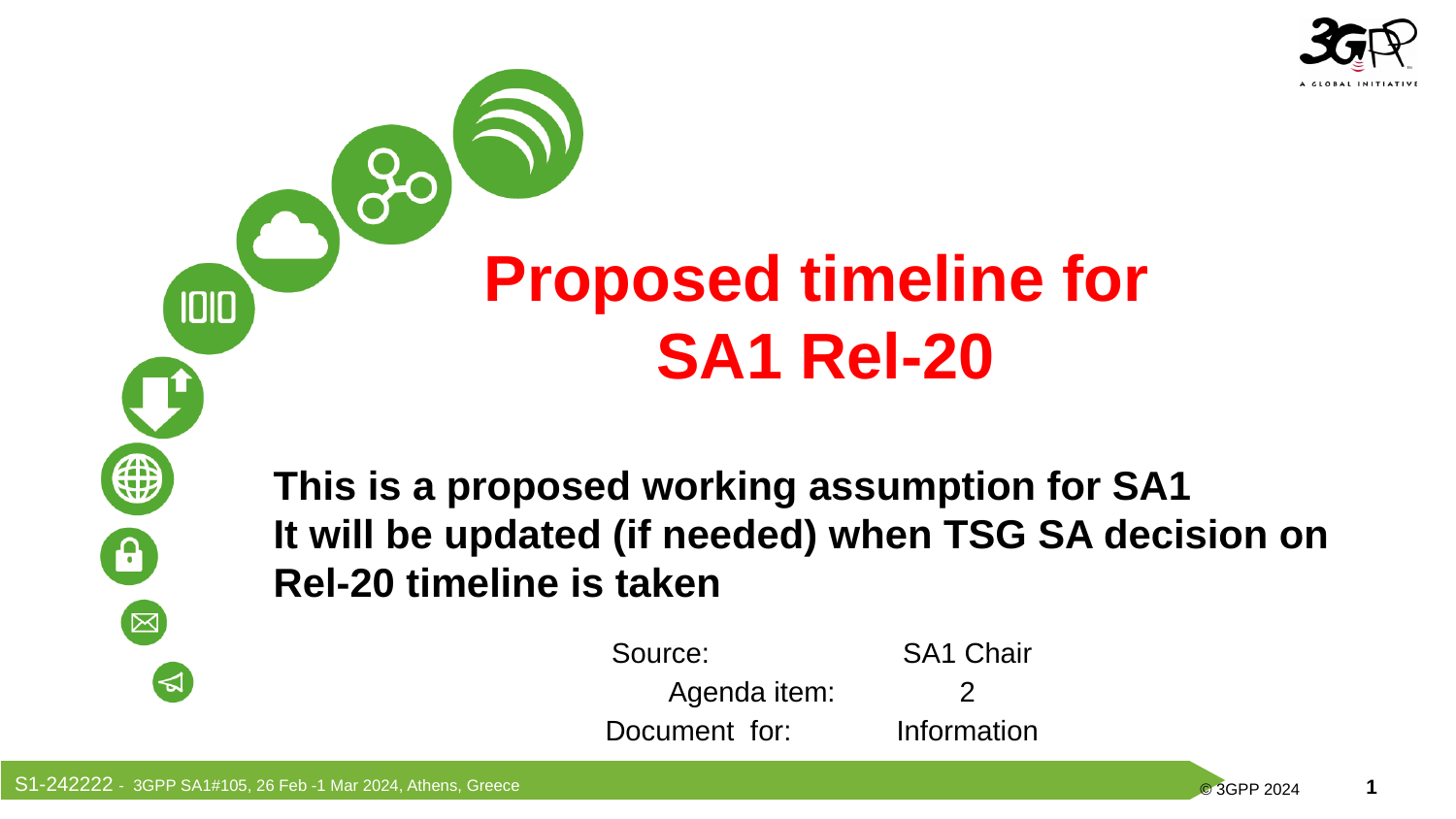

Proposed timeline for
SA1 Rel-20
This is a proposed working assumption for SA1
It will be updated (if needed) when TSG SA decision on Rel-20 timeline is taken
Source: 		SA1 Chair
Agenda item: 	2
Document  for:	Information
S1-242222 -  3GPP SA1#105, 26 Feb -1 Mar 2024, Athens, Greece

© 3GPP 2024